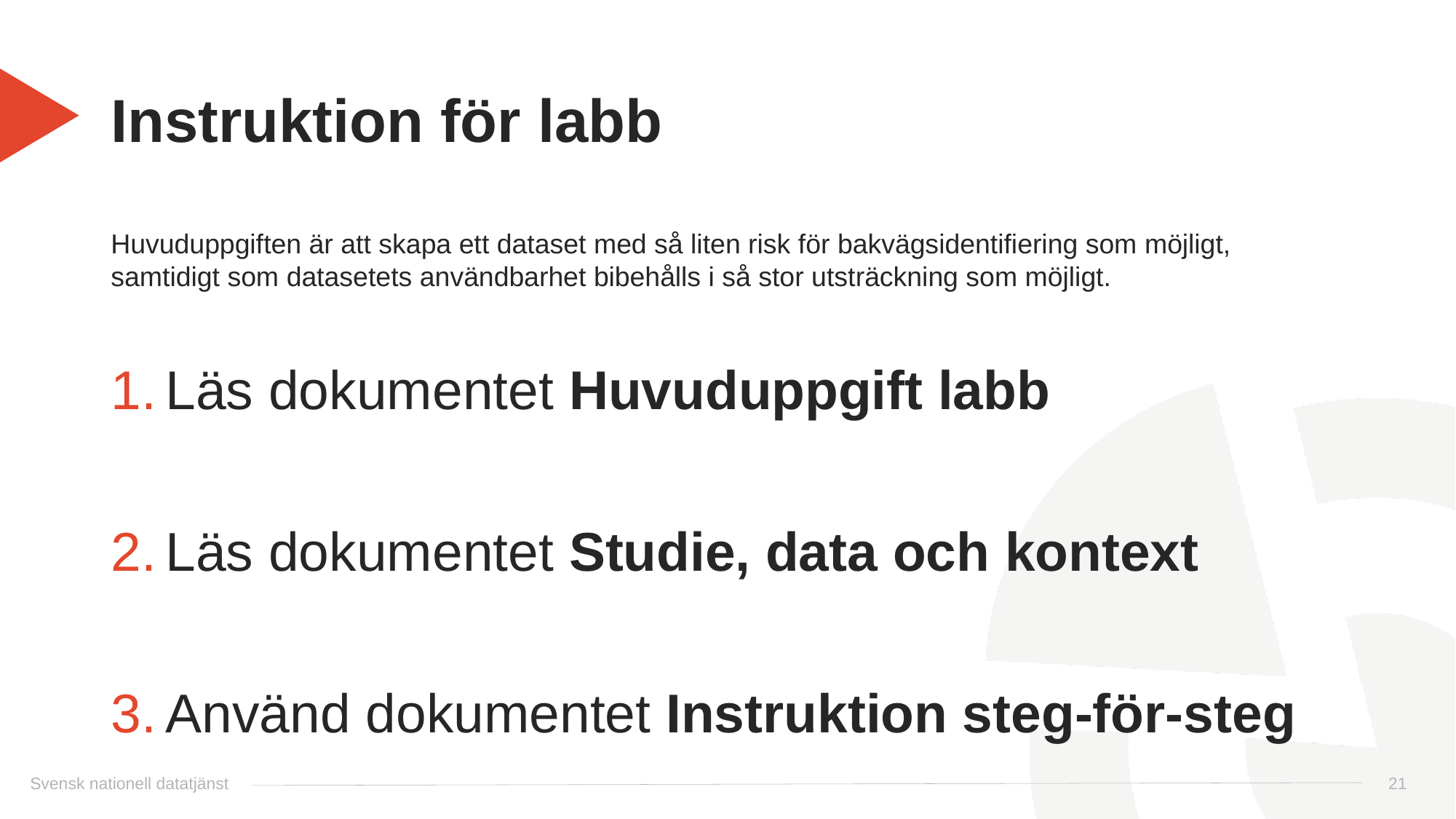

# Instruktion för labb
Huvuduppgiften är att skapa ett dataset med så liten risk för bakvägsidentifiering som möjligt, samtidigt som datasetets användbarhet bibehålls i så stor utsträckning som möjligt.

Läs dokumentet Huvuduppgift labb

Läs dokumentet Studie, data och kontext

Använd dokumentet Instruktion steg-för-steg